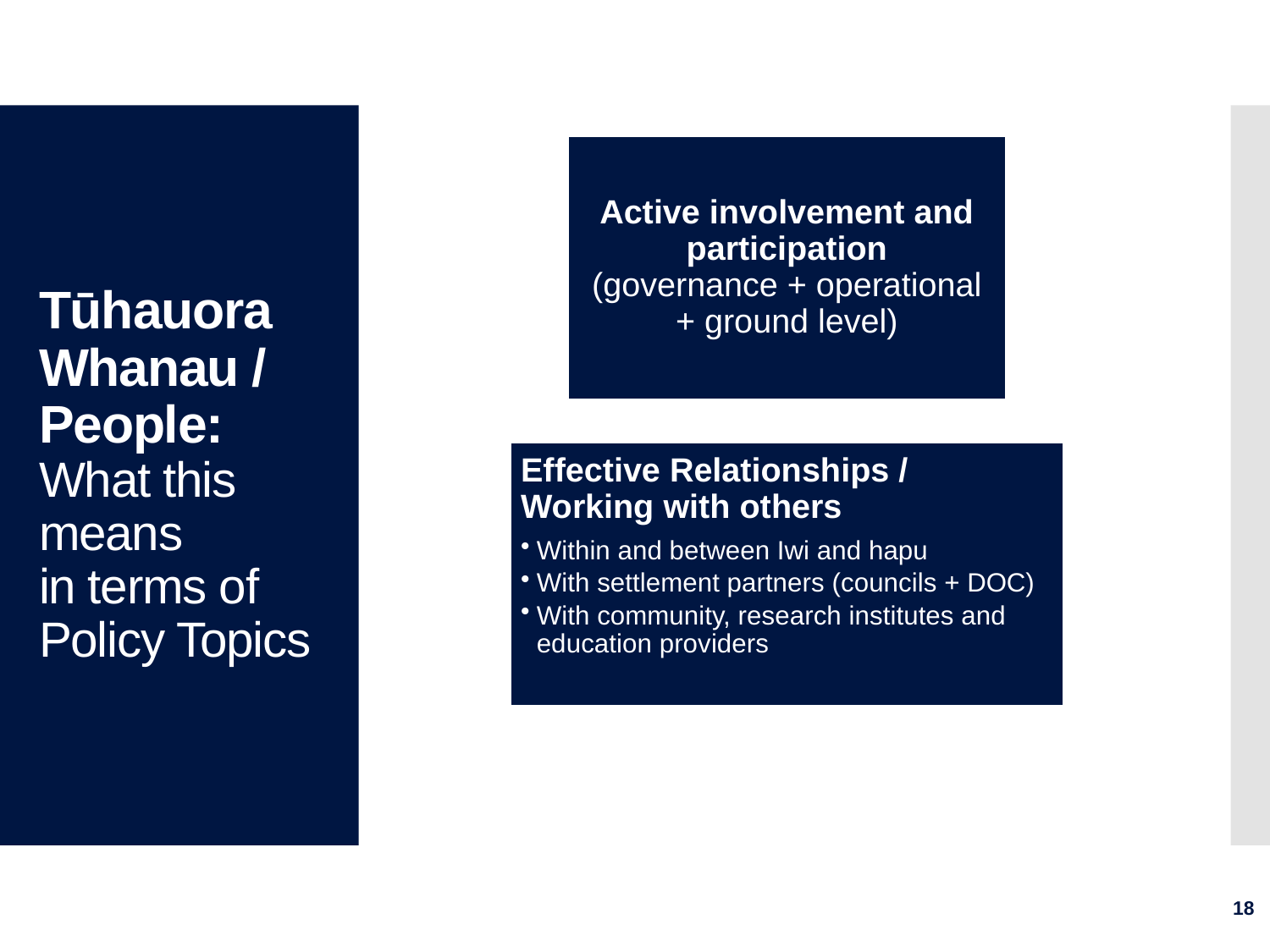

Active involvement and participation
(governance + operational + ground level)
Effective Relationships /
Working with others
Within and between Iwi and hapu
With settlement partners (councils + DOC)
With community, research institutes and education providers
# Tūhauora Whanau / People: What this means in terms of  Policy Topics
18